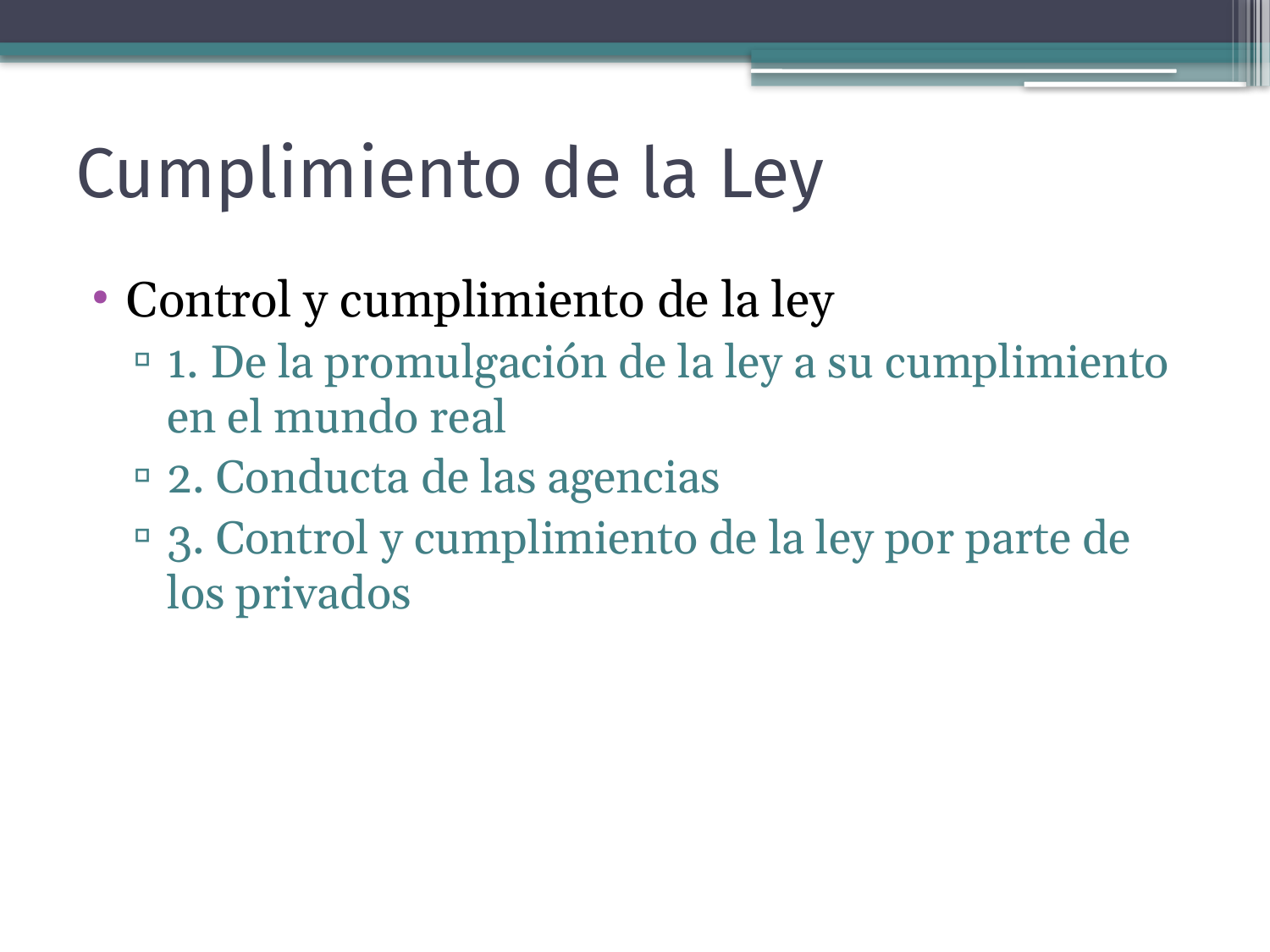

# Cumplimiento de la Ley
Control y cumplimiento de la ley
1. De la promulgación de la ley a su cumplimiento en el mundo real
2. Conducta de las agencias
3. Control y cumplimiento de la ley por parte de los privados